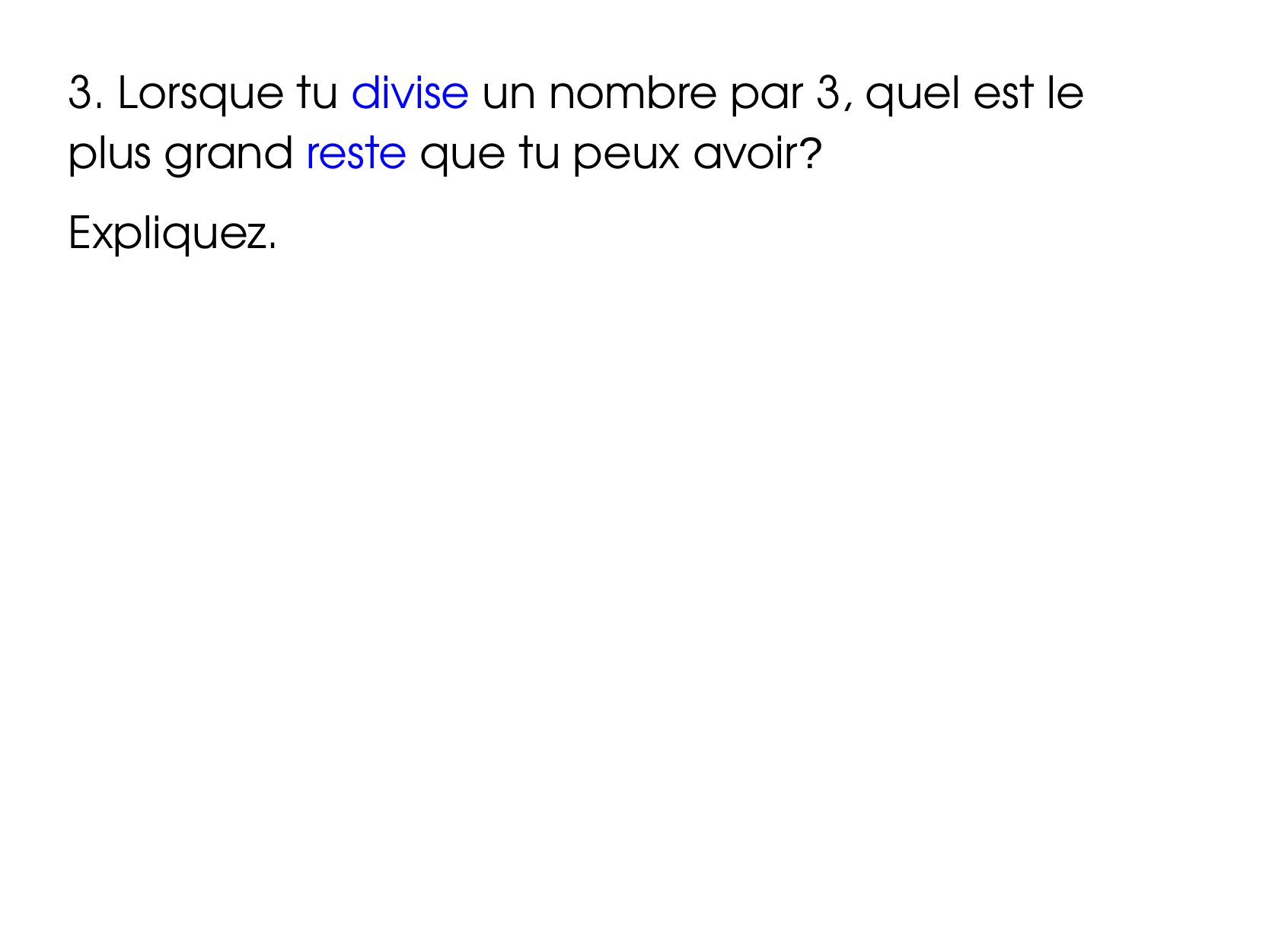

3. Lorsque tu divise un nombre par 3, quel est le plus grand reste que tu peux avoir?
Expliquez.